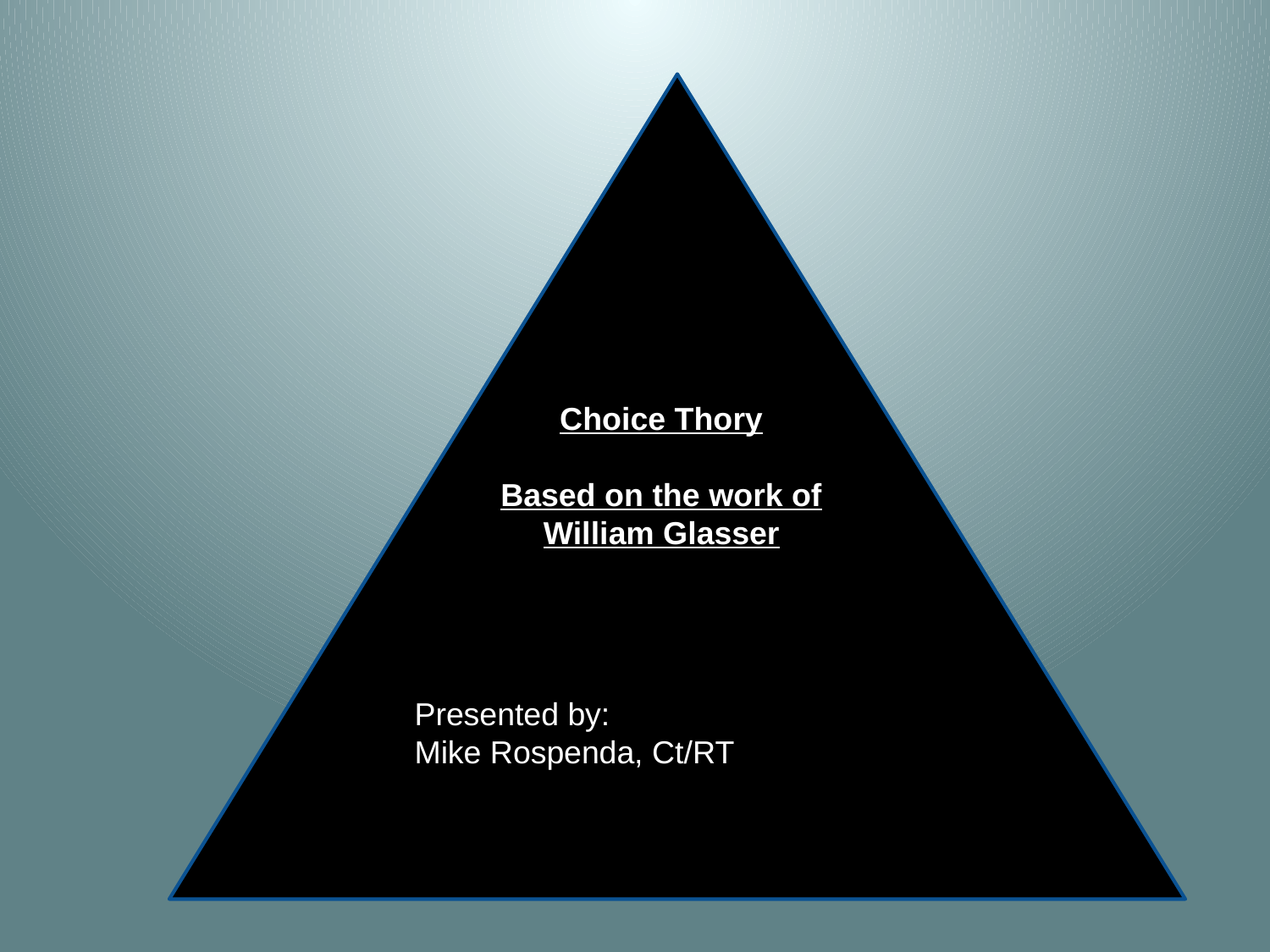

Choice Thory

Based on the work of William Glasser
Presented by:
Mike Rospenda, Ct/RT